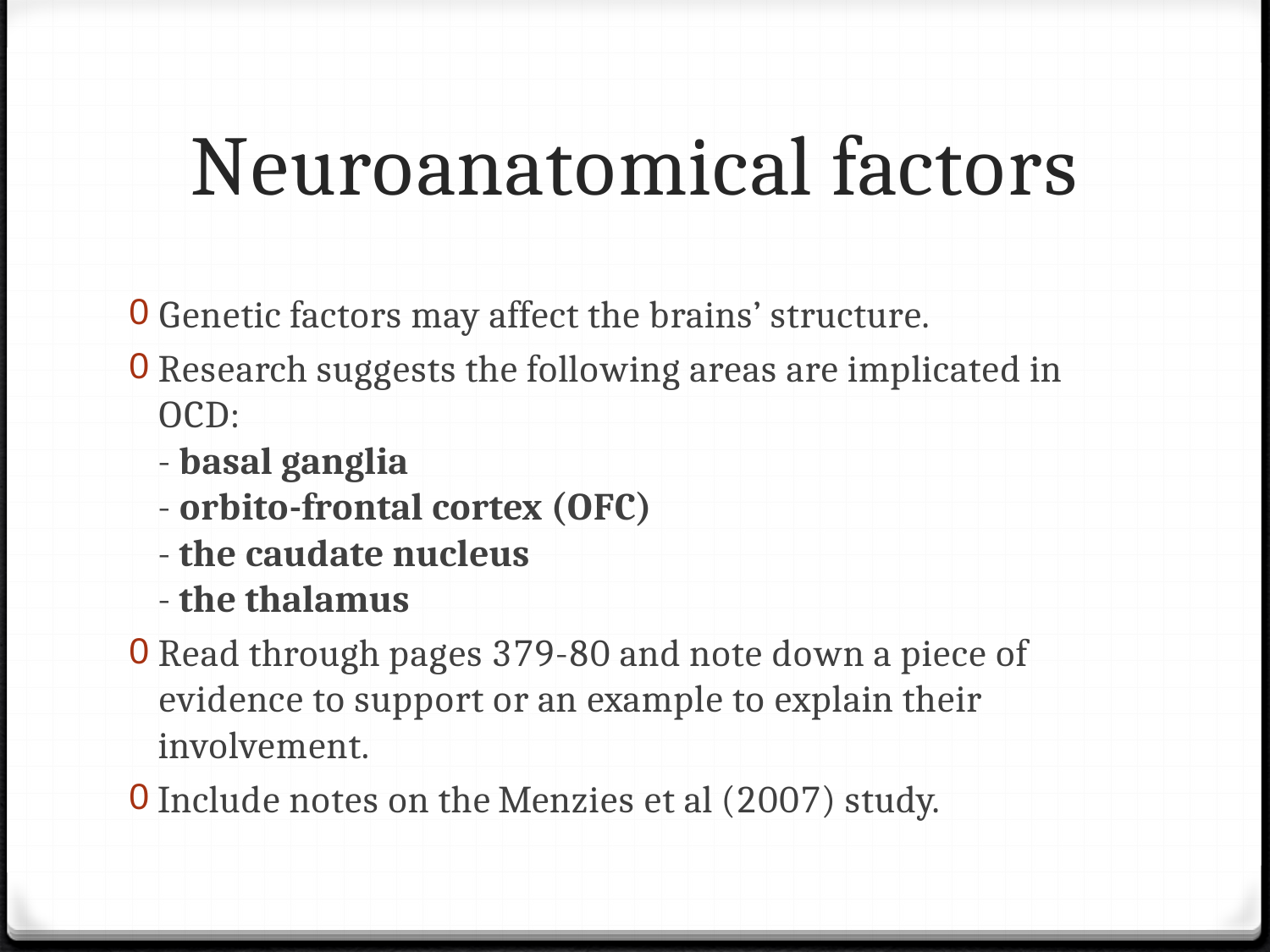

# Neuroanatomical factors
Genetic factors may affect the brains’ structure.
Research suggests the following areas are implicated in OCD:
- basal ganglia
- orbito-frontal cortex (OFC)
- the caudate nucleus
- the thalamus
Read through pages 379-80 and note down a piece of evidence to support or an example to explain their involvement.
Include notes on the Menzies et al (2007) study.